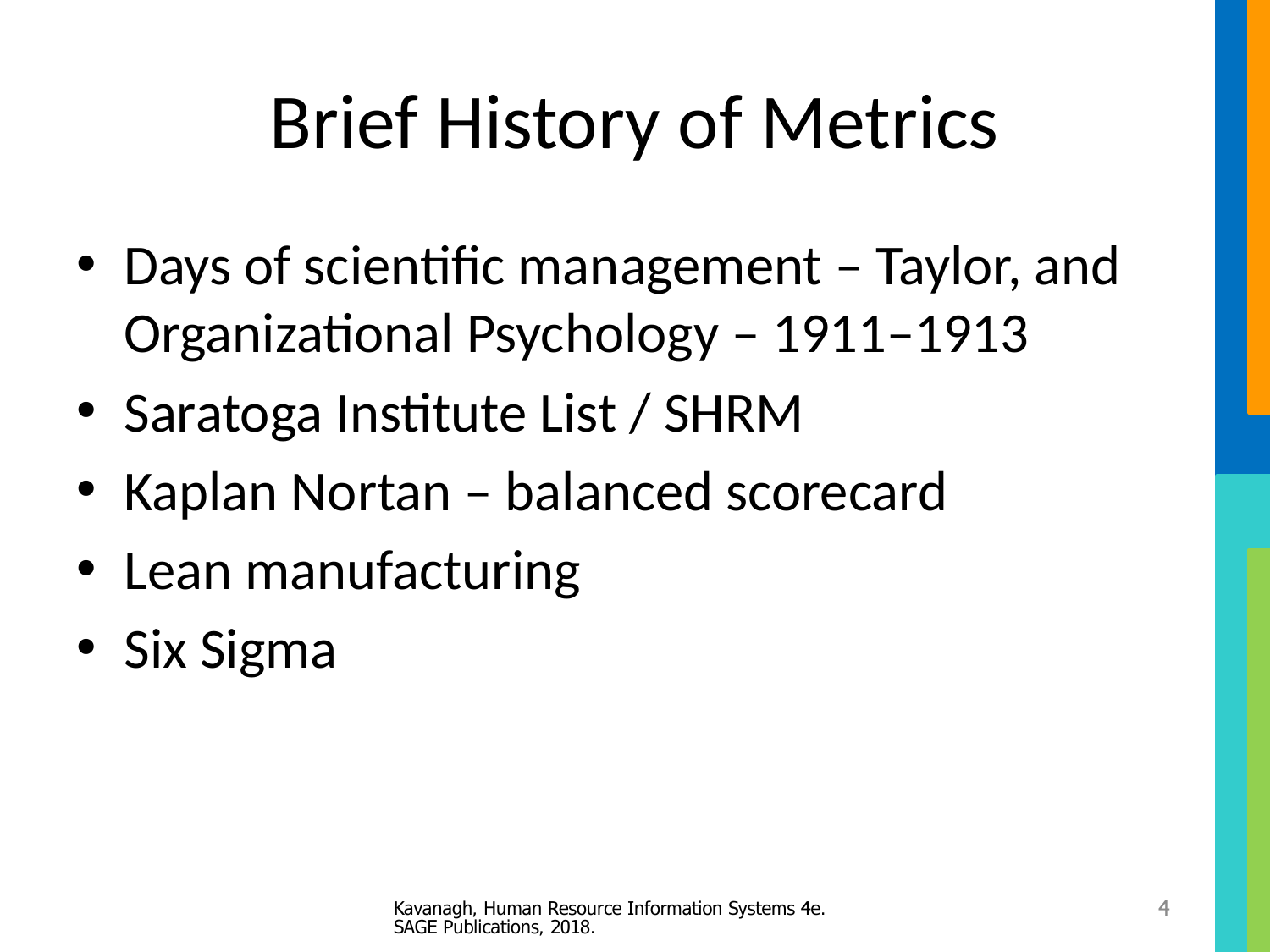

# Brief History of Metrics
Days of scientific management – Taylor, and Organizational Psychology – 1911–1913
Saratoga Institute List / SHRM
Kaplan Nortan – balanced scorecard
Lean manufacturing
Six Sigma

Kavanagh, Human Resource Information Systems 4e. SAGE Publications, 2018.
4